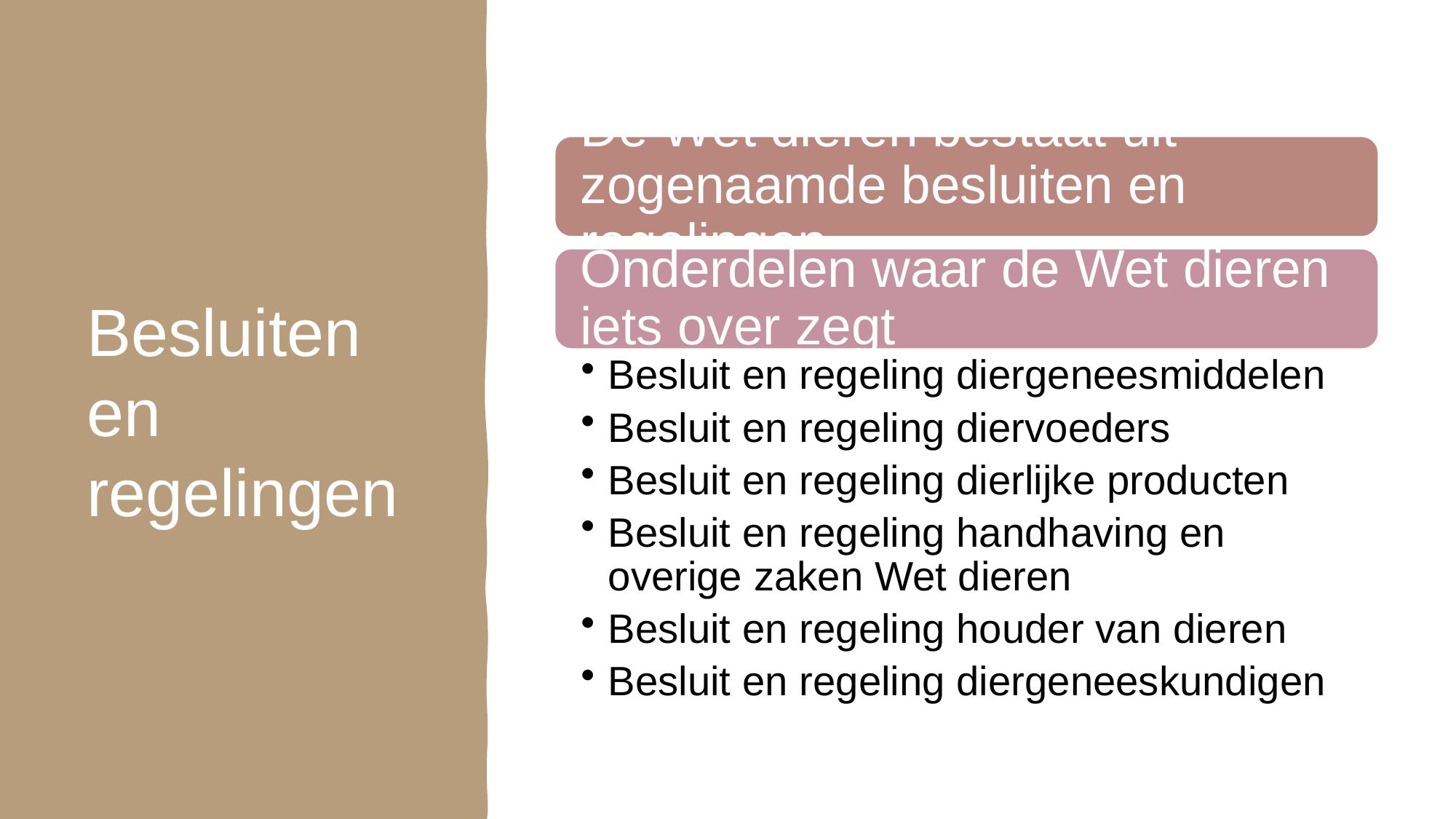

De Wet dieren bestaat uit zogenaamde besluiten en regelingen.
Onderdelen waar de Wet dieren iets over zegt
Besluit en regeling diergeneesmiddelen
Besluit en regeling diervoeders
Besluit en regeling dierlijke producten
Besluit en regeling handhaving en overige zaken Wet dieren
Besluit en regeling houder van dieren
Besluit en regeling diergeneeskundigen
# Besluiten en regelingen